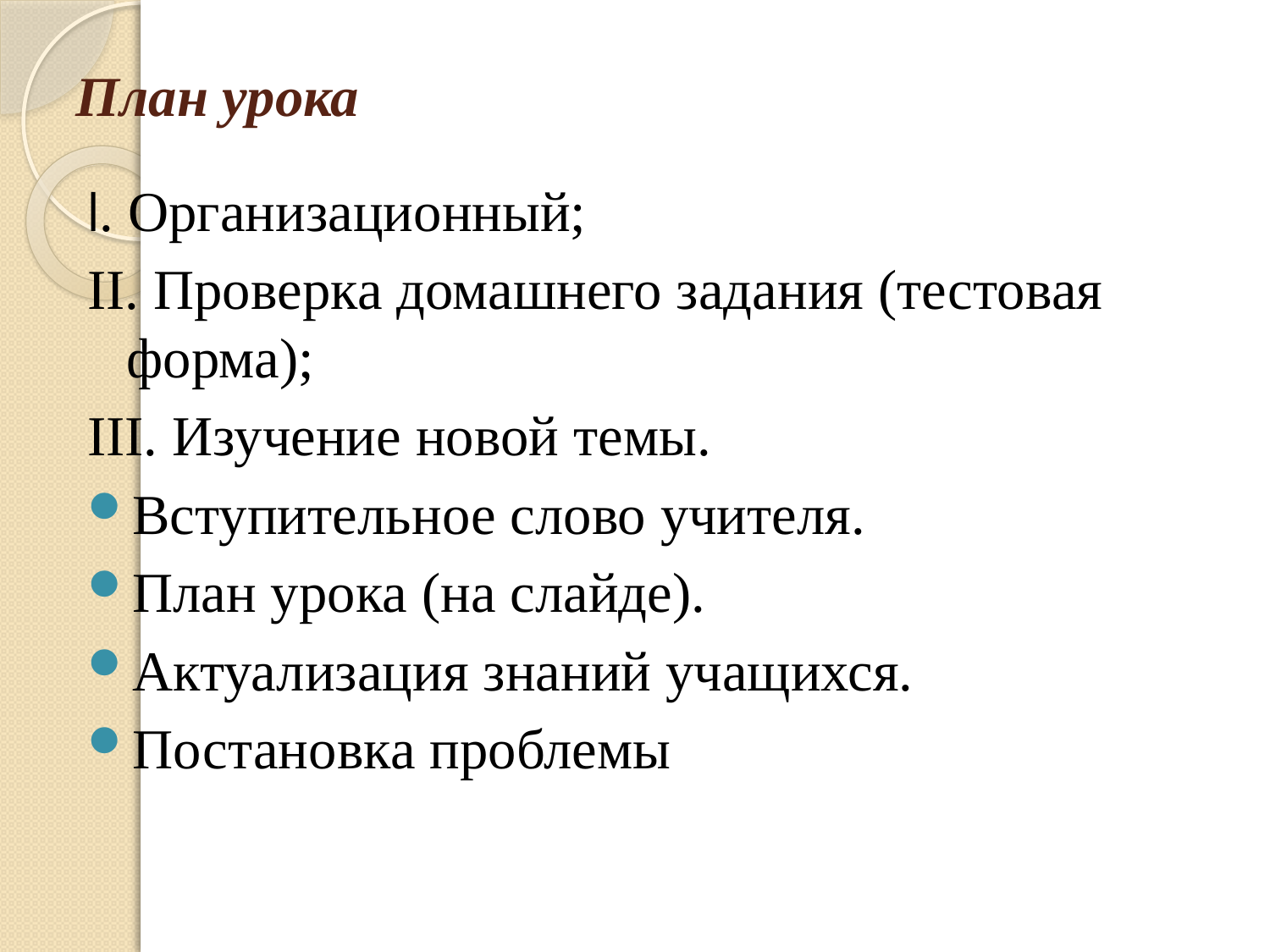

# План урока
I. Организационный;
II. Проверка домашнего задания (тестовая форма);
III. Изучение новой темы.
Вступительное слово учителя.
План урока (на слайде).
Актуализация знаний учащихся.
Постановка проблемы